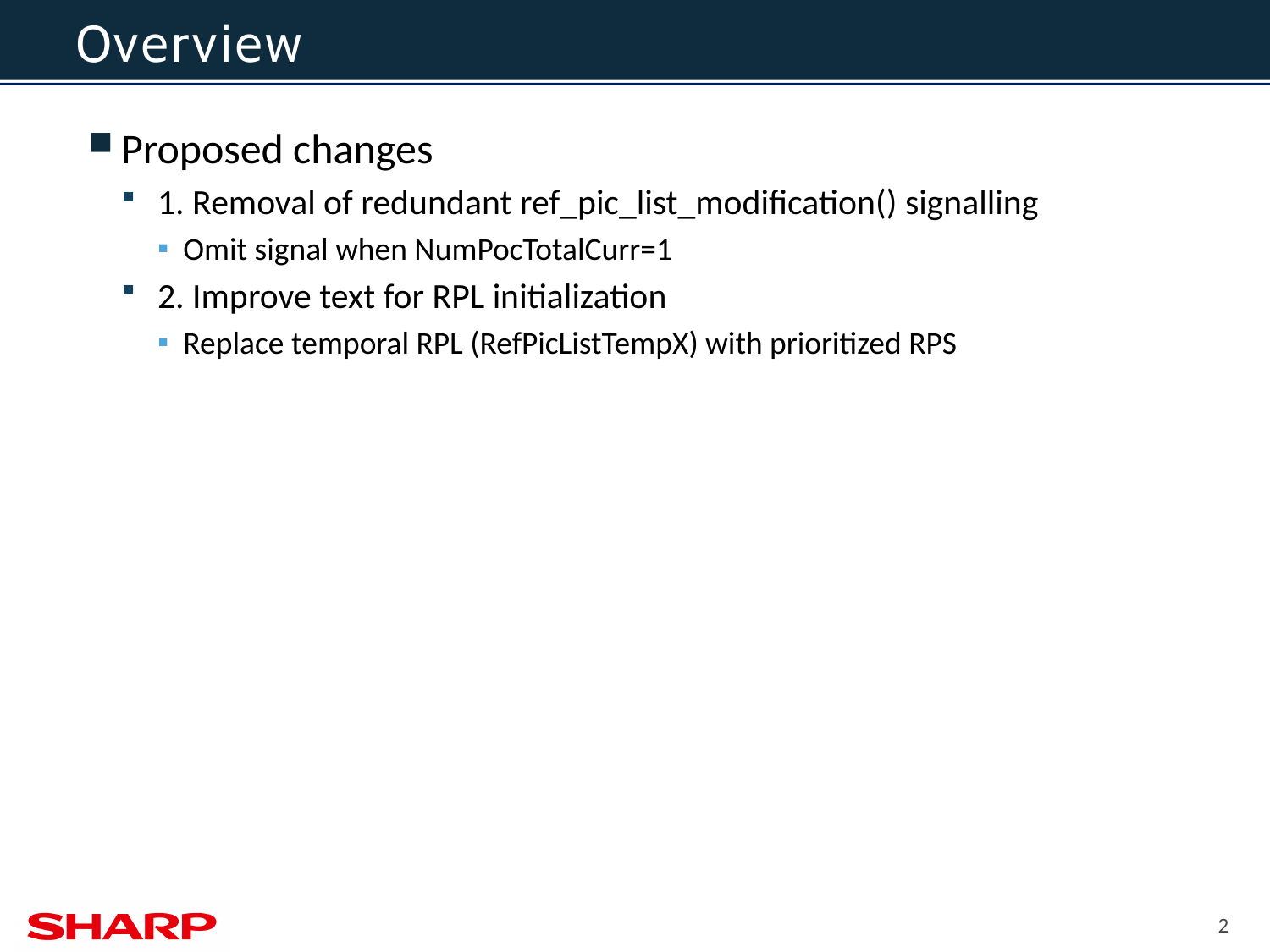

# Overview
Proposed changes
1. Removal of redundant ref_pic_list_modification() signalling
Omit signal when NumPocTotalCurr=1
2. Improve text for RPL initialization
Replace temporal RPL (RefPicListTempX) with prioritized RPS
2